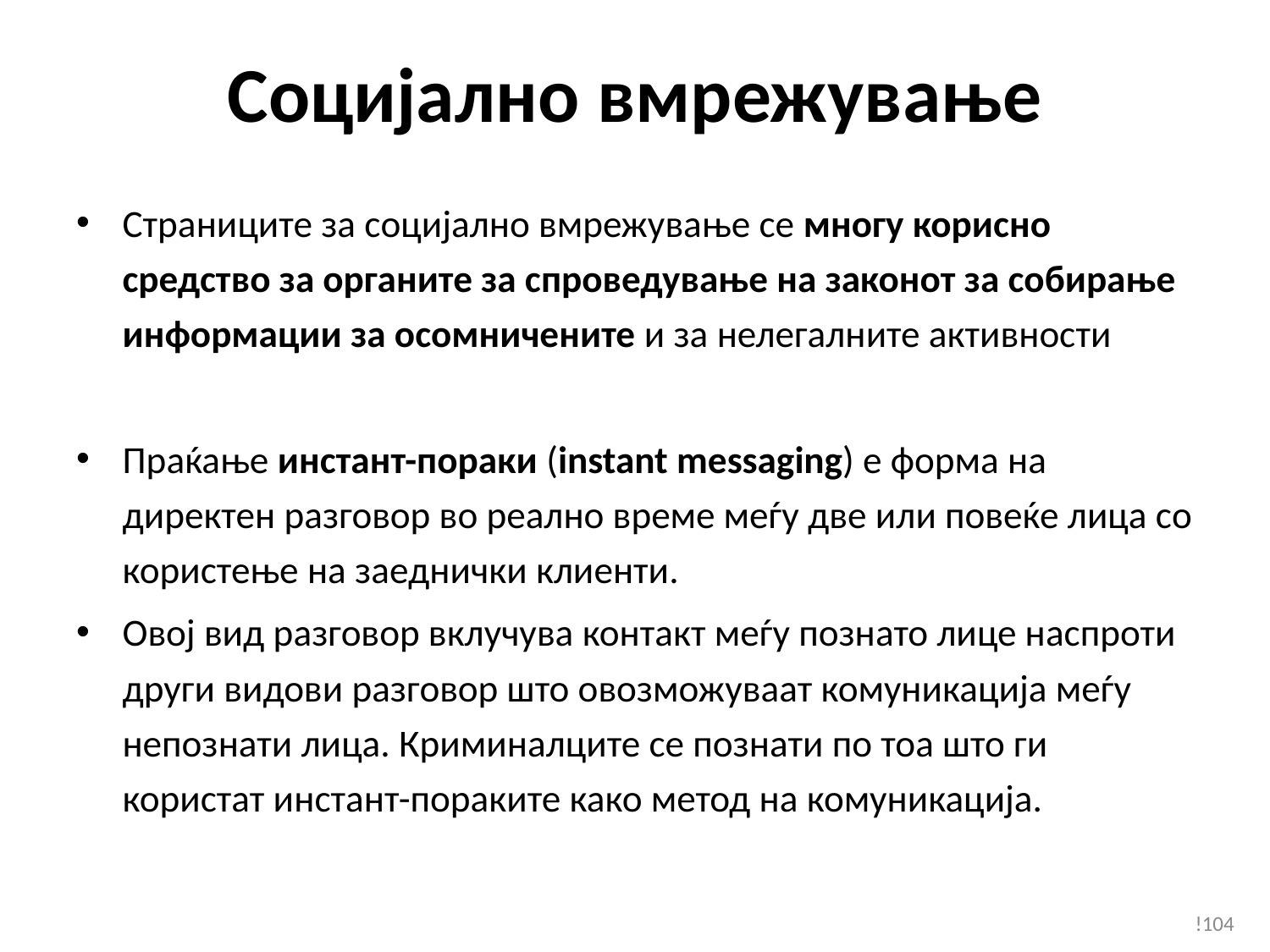

# Социјално вмрежување
Страниците за социјално вмрежување се многу корисно средство за органите за спроведување на законот за собирање информации за осомничените и за нелегалните активности

Праќање инстант-пораки (instant messaging) е форма на директен разговор во реално време меѓу две или повеќе лица со користење на заеднички клиенти.
Овој вид разговор вклучува контакт меѓу познато лице наспроти други видови разговор што овозможуваат комуникација меѓу непознати лица. Криминалците се познати по тоа што ги користат инстант-пораките како метод на комуникација.

!104